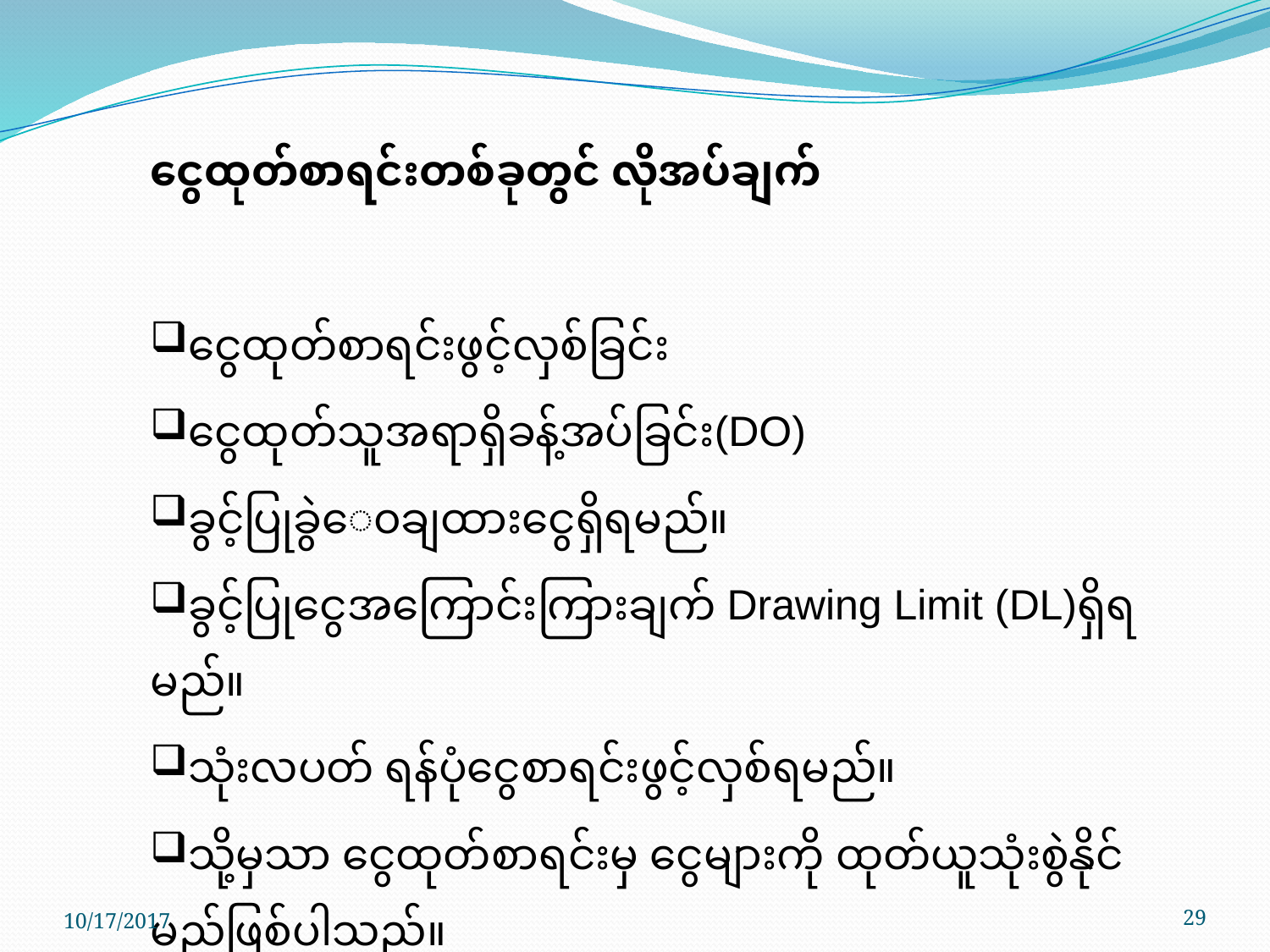

ငွေထုတ်စာရင်းတစ်ခုတွင် လိုအပ်ချက်

ငွေထုတ်စာရင်းဖွင့်လှစ်ခြင်း
ငွေထုတ်သူအရာရှိခန့်အပ်ခြင်း(DO)
ခွင့်ပြုခွဲ‌ေ၀ချထားငွေရှိရမည်။
ခွင့်ပြုငွေအကြောင်းကြားချက် Drawing Limit (DL)ရှိရမည်။
သုံးလပတ် ရန်ပုံငွေစာရင်းဖွင့်လှစ်ရမည်။
သို့မှသာ ငွေထုတ်စာရင်းမှ ငွေများကို ထုတ်ယူသုံးစွဲနိုင်မည်ဖြစ်ပါသည်။
10/17/2017

29